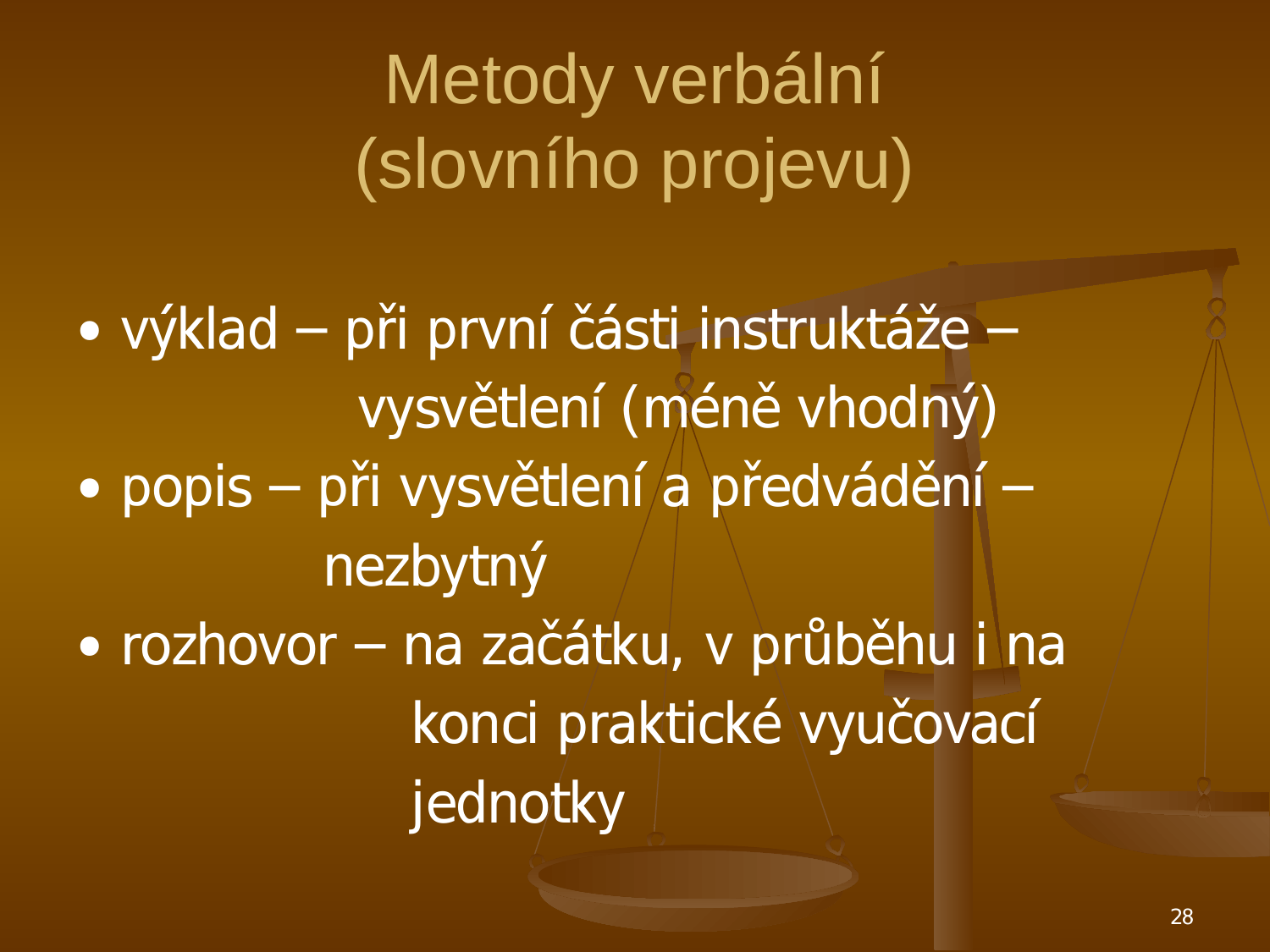

# Metody verbální (slovního projevu)
• výklad – při první části instruktáže –
                vysvětlení (méně vhodný)
• popis – při vysvětlení a předvádění –
              nezbytný
• rozhovor – na začátku, v průběhu i na
                   konci praktické vyučovací
                   jednotky
28